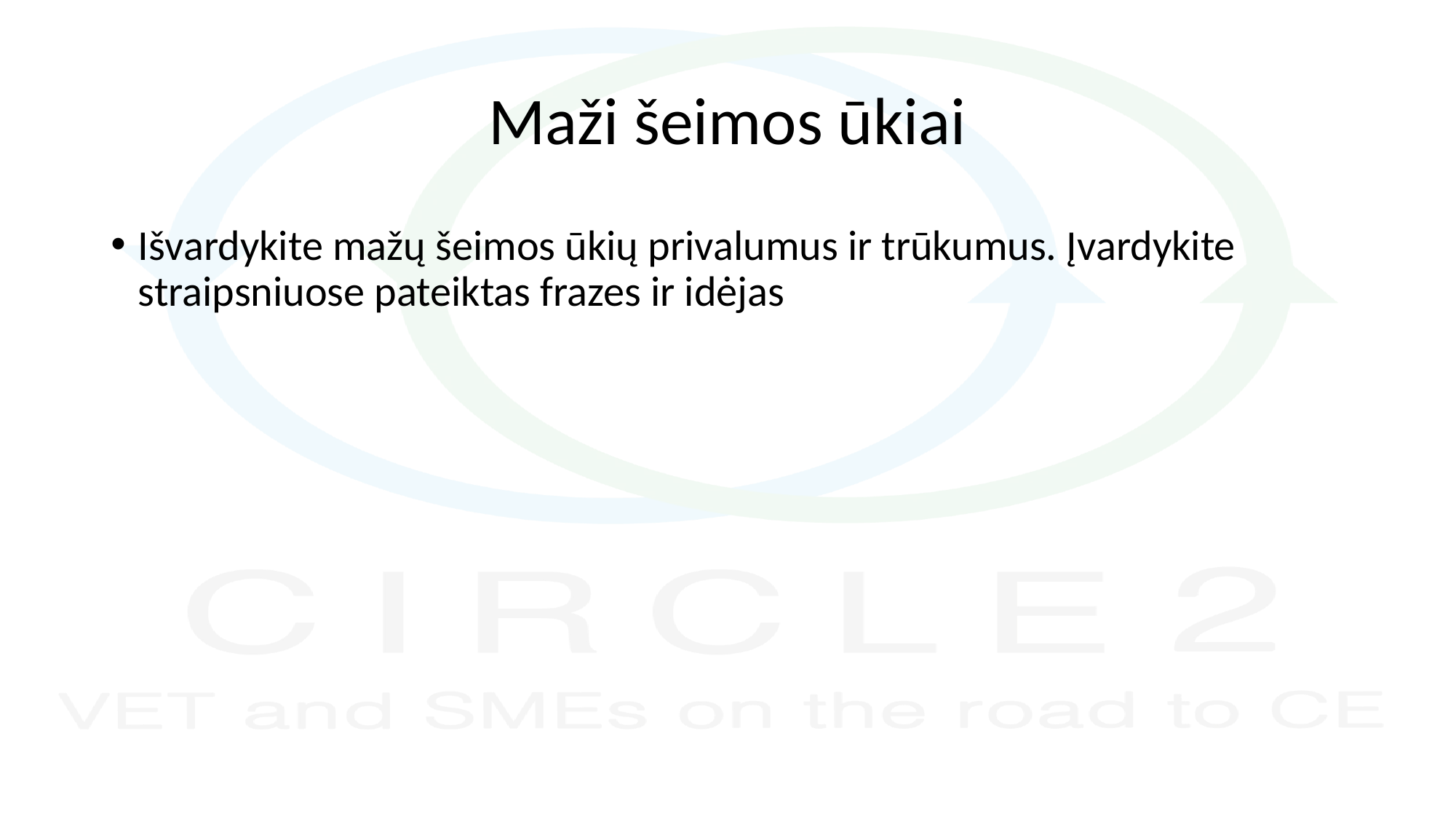

# Maži šeimos ūkiai
Išvardykite mažų šeimos ūkių privalumus ir trūkumus. Įvardykite straipsniuose pateiktas frazes ir idėjas